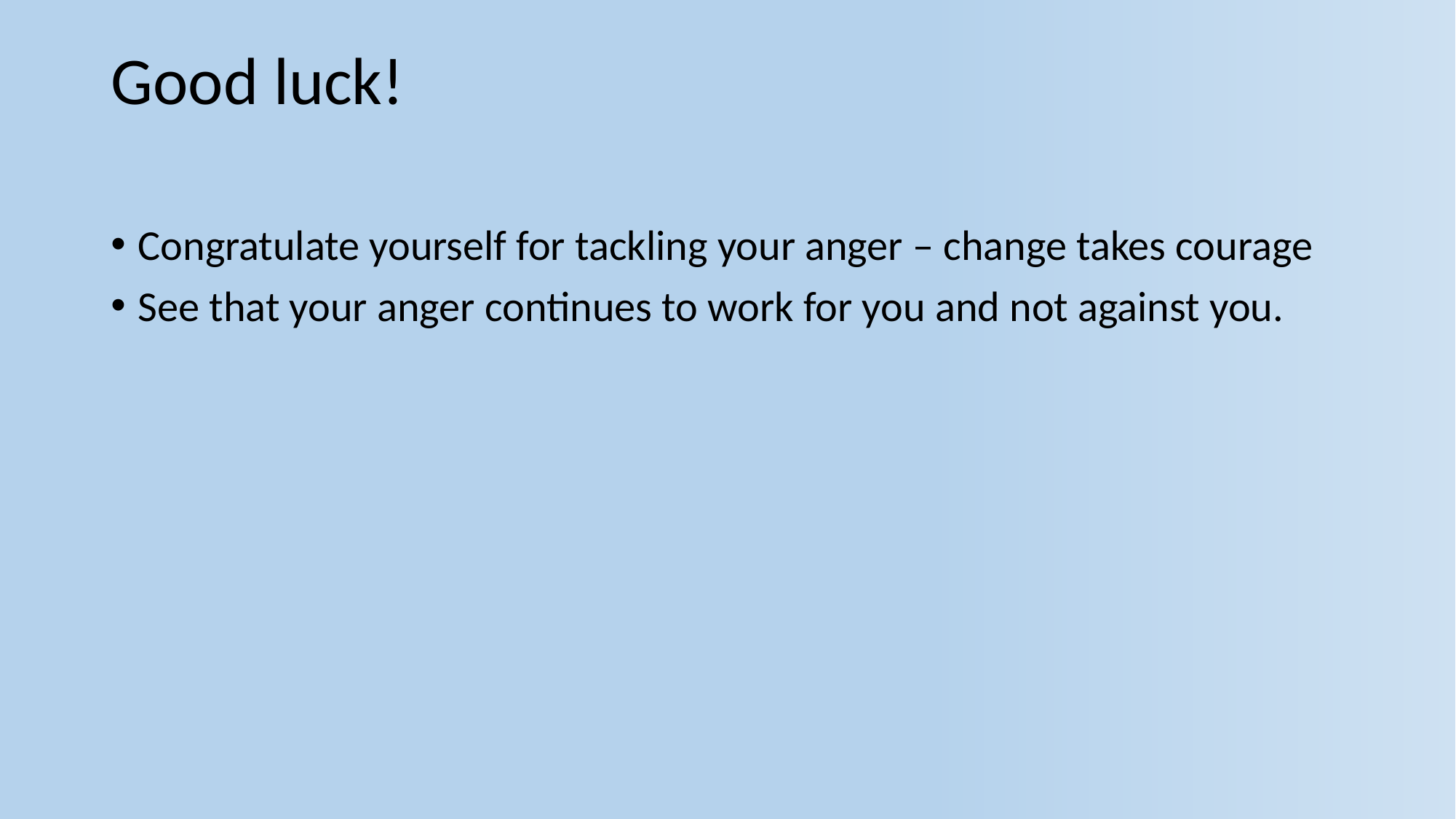

# Good luck!
Congratulate yourself for tackling your anger – change takes courage
See that your anger continues to work for you and not against you.